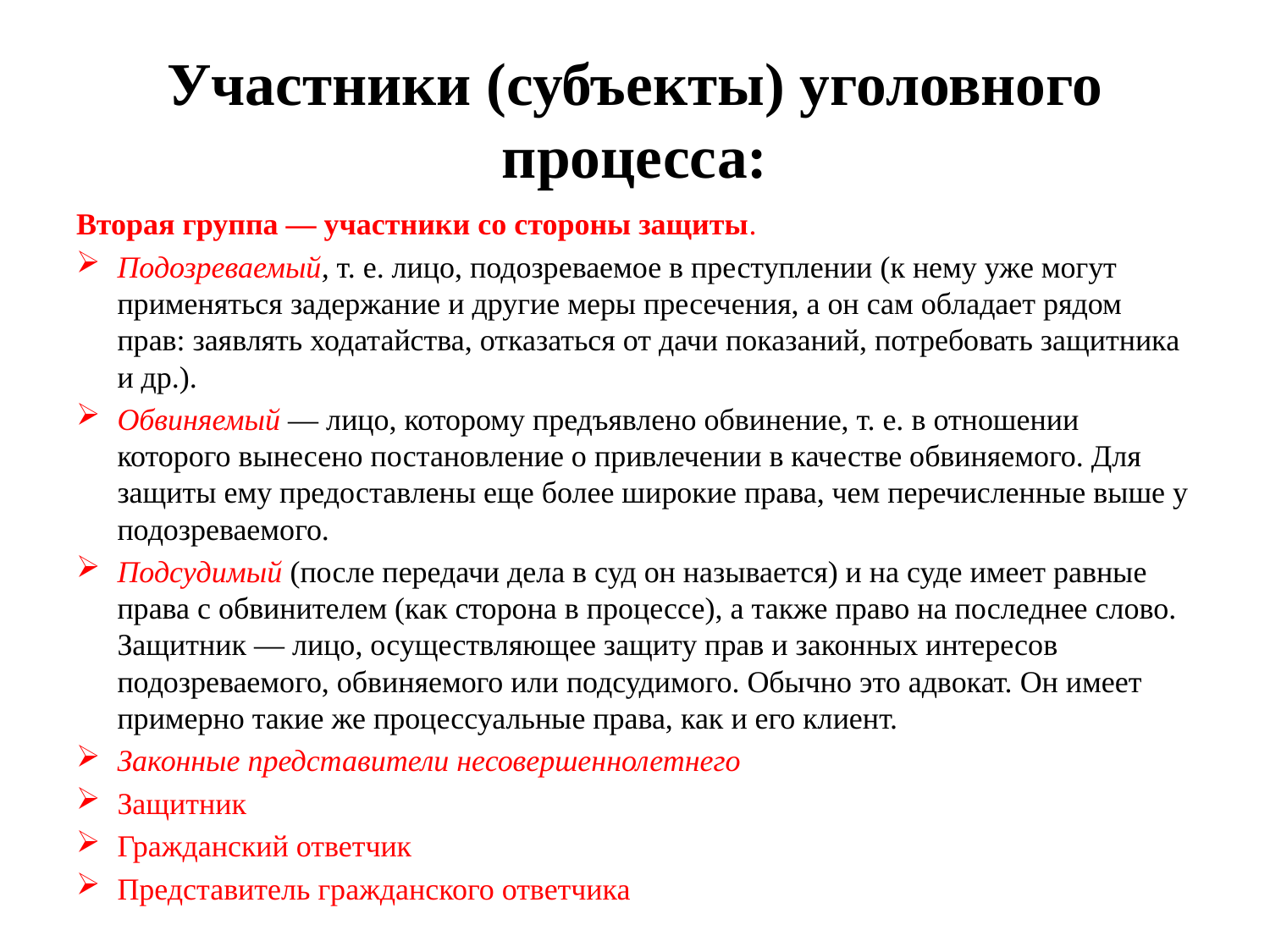

# Участники (субъекты) уголовного процесса:
Вторая группа — участники со стороны защиты.
Подозреваемый, т. е. лицо, подозреваемое в преступлении (к нему уже могут применяться задержание и другие меры пресечения, а он сам обладает рядом прав: заявлять ходатайства, отказаться от дачи показаний, потребовать защитника и др.).
Обвиняемый — лицо, которому предъявлено обвинение, т. е. в отношении которого вынесено постановление о привлечении в качестве обвиняемого. Для защиты ему предоставлены еще более широкие права, чем перечисленные выше у подозреваемого.
Подсудимый (после передачи дела в суд он называется) и на суде имеет равные права с обвинителем (как сторона в процессе), а также право на последнее слово. Защитник — лицо, осуществляющее защиту прав и законных интересов подозреваемого, обвиняемого или подсудимого. Обычно это адвокат. Он имеет примерно такие же процессуальные права, как и его клиент.
Законные представители несовершеннолетнего
Защитник
Гражданский ответчик
Представитель гражданского ответчика